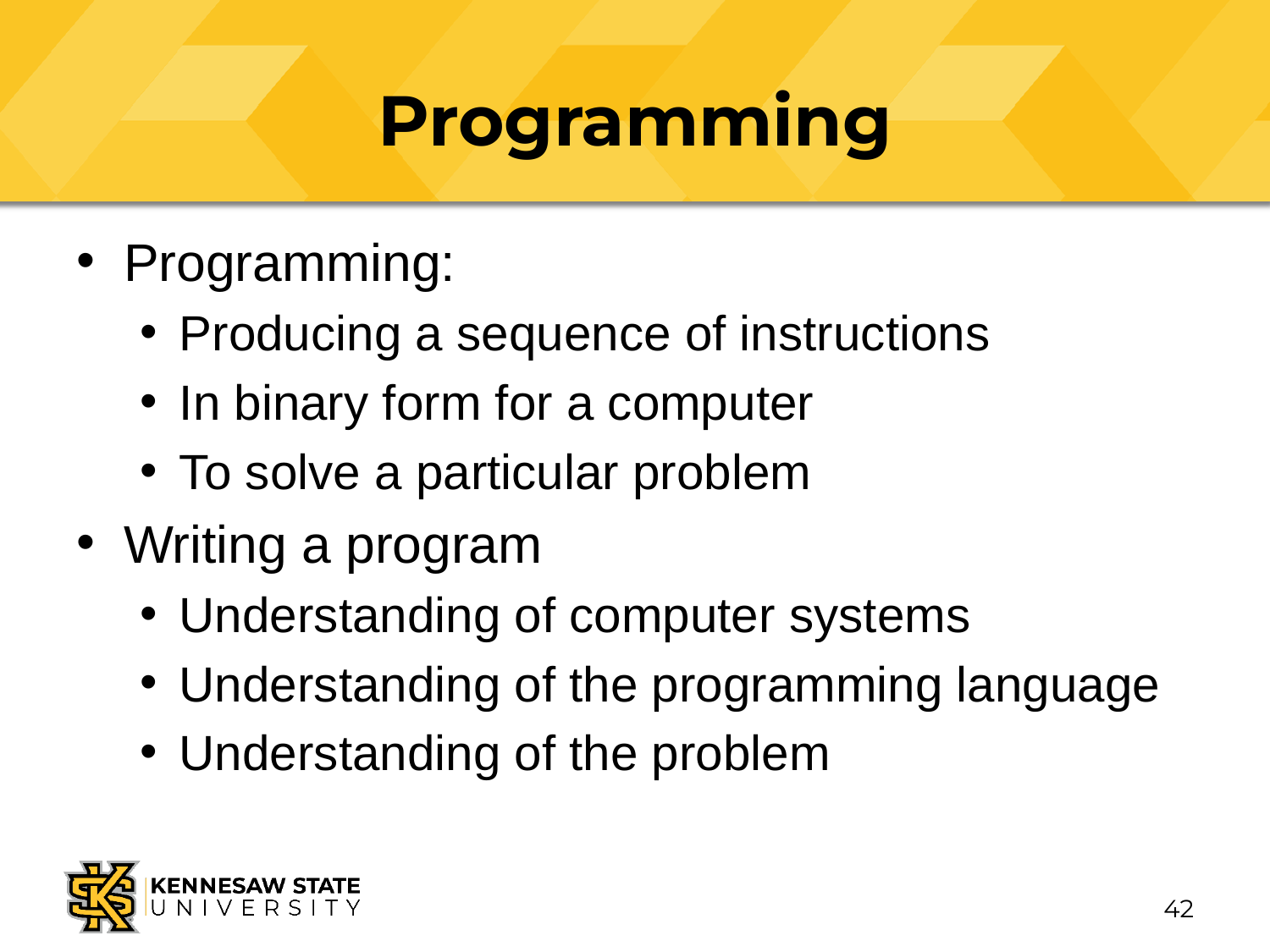

# Programming
Programming:
Producing a sequence of instructions
In binary form for a computer
To solve a particular problem
Writing a program
Understanding of computer systems
Understanding of the programming language
Understanding of the problem
42